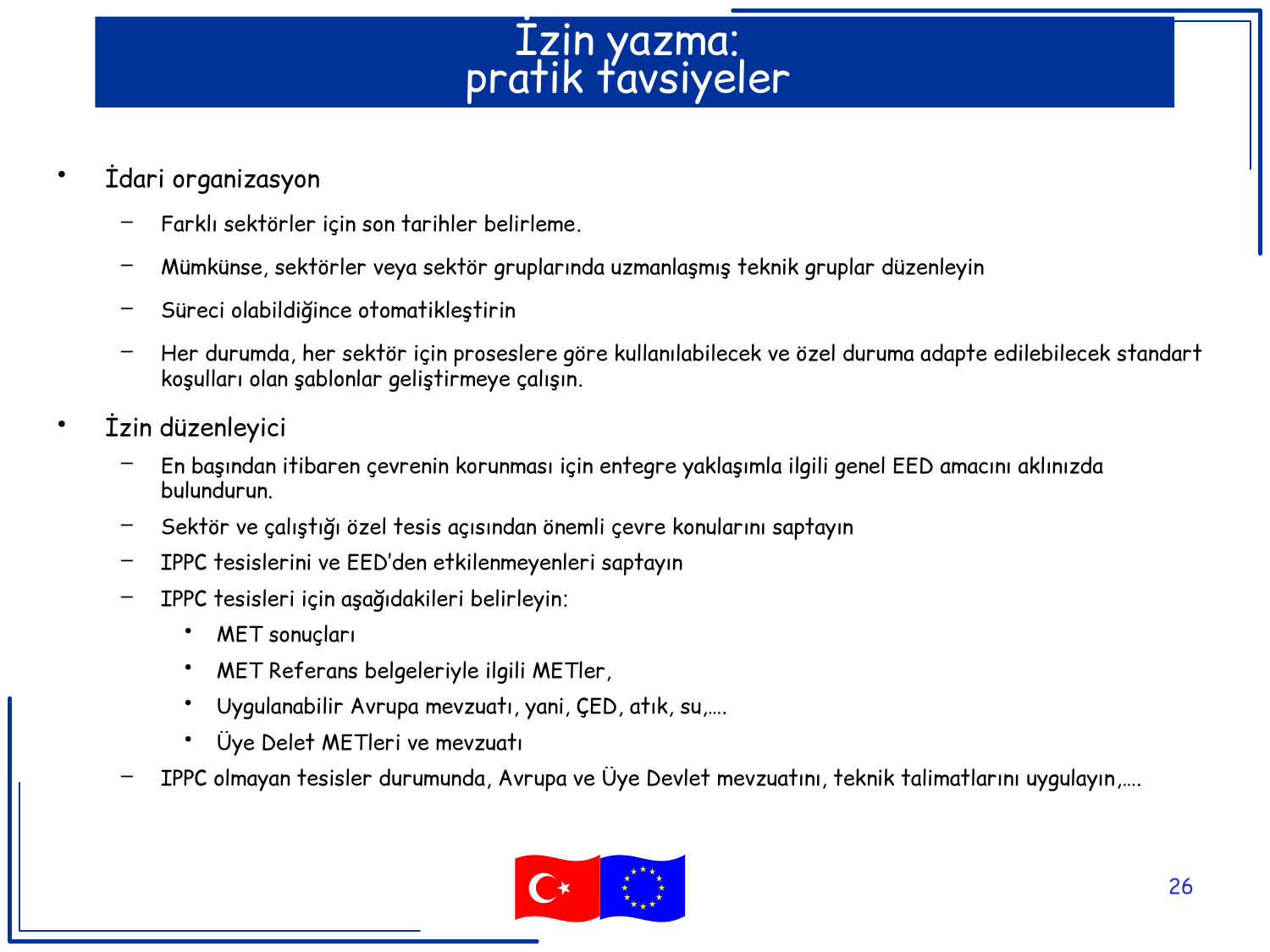

# İzin yazma: pratik tavsiyeler
İdari organizasyon
Farklı sektörler için son tarihler belirleme.
Mümkünse, sektörler veya sektör gruplarında uzmanlaşmış teknik gruplar düzenleyin
Süreci olabildiğince otomatikleştirin
Her durumda, her sektör için proseslere göre kullanılabilecek ve özel duruma adapte edilebilecek standart koşulları olan şablonlar geliştirmeye çalışın.
İzin düzenleyici
En başından itibaren çevrenin korunması için entegre yaklaşımla ilgili genel EED amacını aklınızda bulundurun.
Sektör ve çalıştığı özel tesis açısından önemli çevre konularını saptayın
IPPC tesislerini ve EED’den etkilenmeyenleri saptayın
IPPC tesisleri için aşağıdakileri belirleyin:
MET sonuçları
MET Referans belgeleriyle ilgili METler,
Uygulanabilir Avrupa mevzuatı, yani, ÇED, atık, su,….
Üye Delet METleri ve mevzuatı
IPPC olmayan tesisler durumunda, Avrupa ve Üye Devlet mevzuatını, teknik talimatlarını uygulayın,….

26